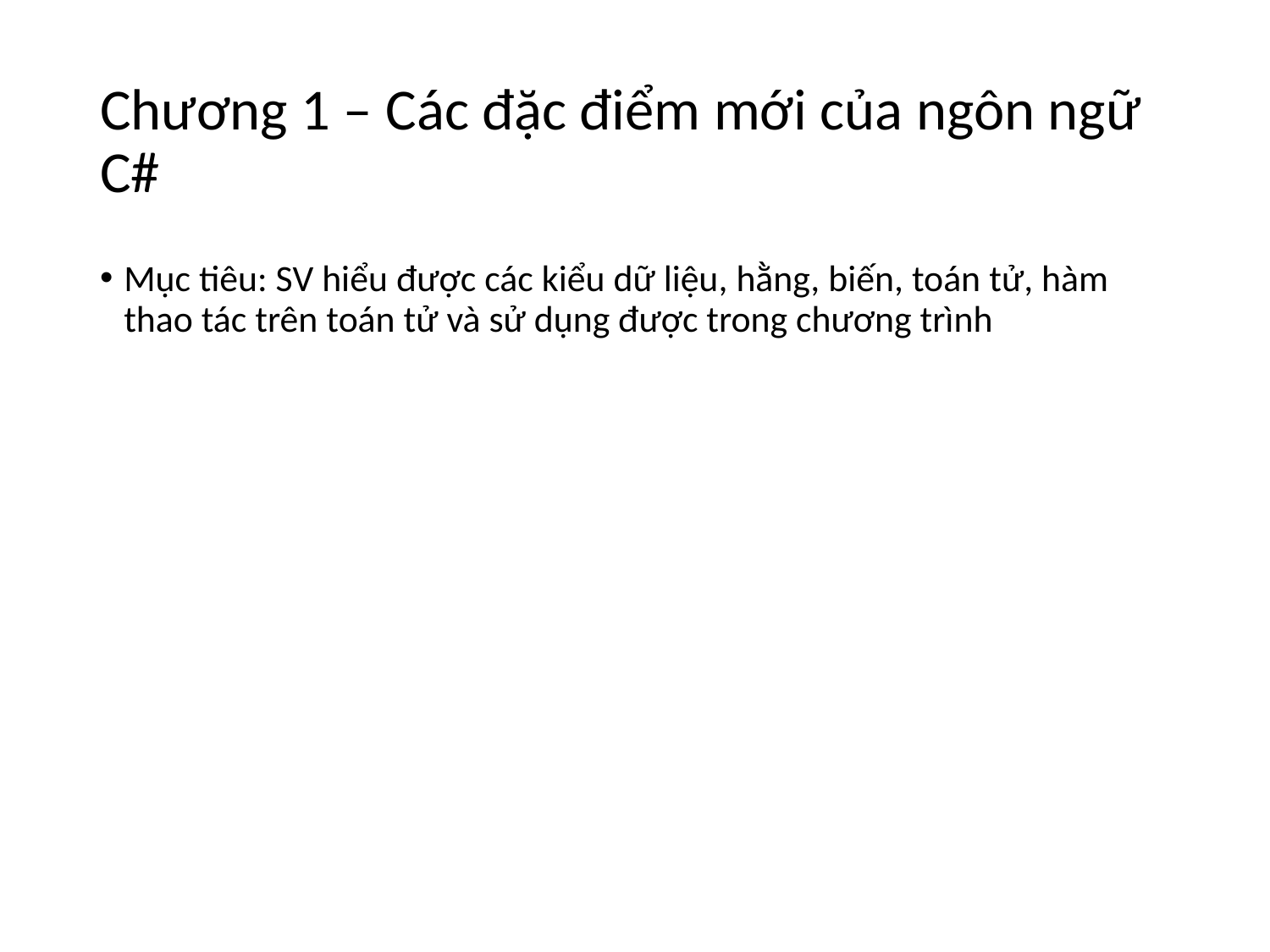

# Chương 1 – Các đặc điểm mới của ngôn ngữ C#
Mục tiêu: SV hiểu được các kiểu dữ liệu, hằng, biến, toán tử, hàm thao tác trên toán tử và sử dụng được trong chương trình